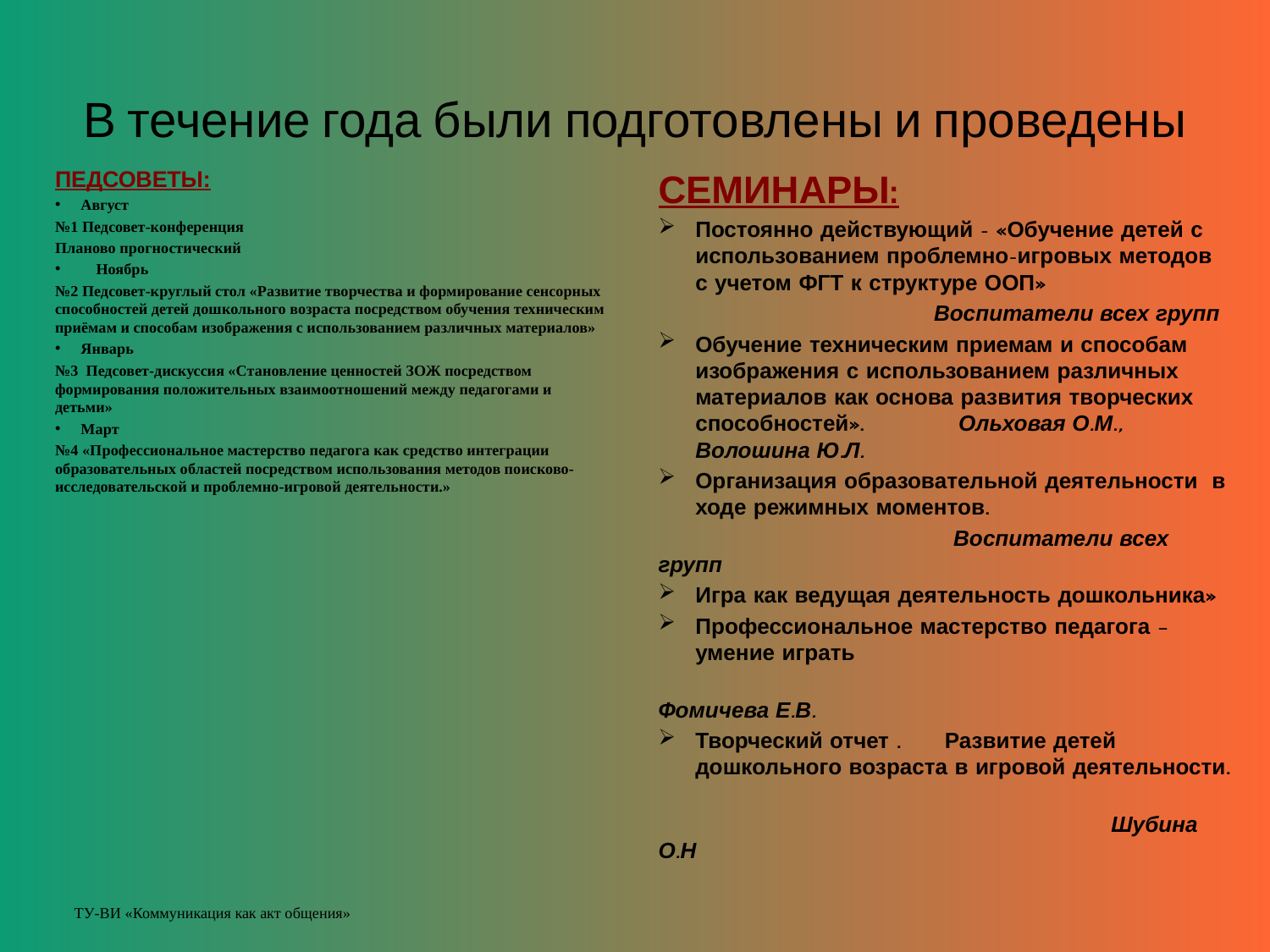

# В течение года были подготовлены и проведены
ПЕДСОВЕТЫ:
Август
№1 Педсовет-конференция
Планово прогностический
    Ноябрь
№2 Педсовет-круглый стол «Развитие творчества и формирование сенсорных  способностей детей дошкольного возраста посредством обучения техническим приёмам и способам изображения с использованием различных материалов»
Январь
№3  Педсовет-дискуссия «Становление ценностей ЗОЖ посредством формирования положительных взаимоотношений между педагогами и детьми»
Март
№4 «Профессиональное мастерство педагога как средство интеграции образовательных областей посредством использования методов поисково-исследовательской и проблемно-игровой деятельности.»
     ТУ-ВИ «Коммуникация как акт общения»

СЕМИНАРЫ:
Постоянно действующий - «Обучение детей с использованием проблемно-игровых методов  с учетом ФГТ к структуре ООП»
                                          Воспитатели всех групп
Обучение техническим приемам и способам изображения с использованием различных материалов как основа развития творческих способностей».             Ольховая О.М., Волошина Ю.Л.
Организация образовательной деятельности  в ходе режимных моментов.
                                             Воспитатели всех групп
Игра как ведущая деятельность дошкольника»
Профессиональное мастерство педагога – умение играть
                                                                 Фомичева Е.В.
Творческий отчет .      Развитие детей дошкольного возраста в игровой деятельности.
                                                                     Шубина О.Н